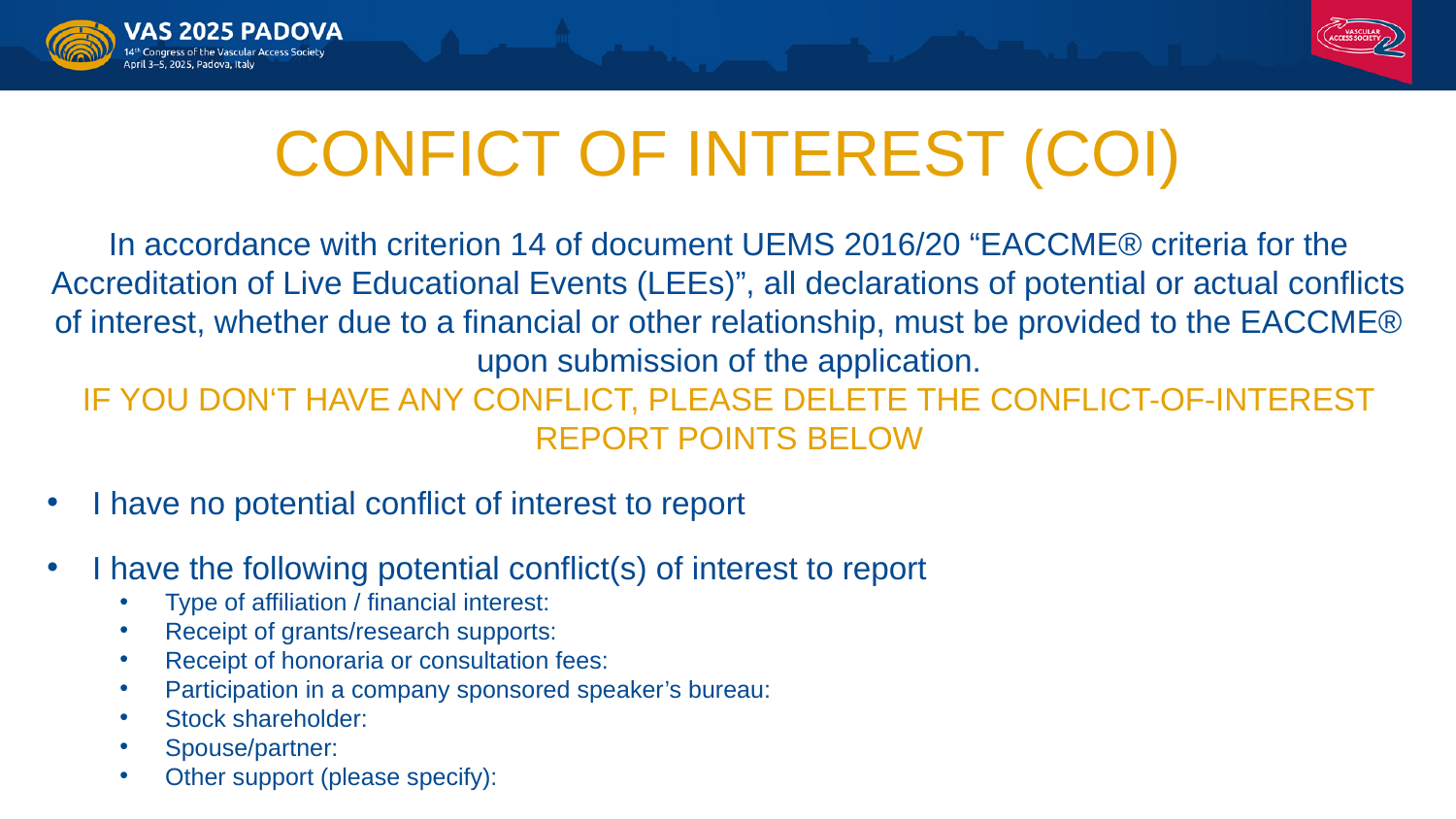

CONFICT OF INTEREST (COI)
In accordance with criterion 14 of document UEMS 2016/20 “EACCME® criteria for the Accreditation of Live Educational Events (LEEs)”, all declarations of potential or actual conflicts of interest, whether due to a financial or other relationship, must be provided to the EACCME® upon submission of the application.
IF YOU DON‘T HAVE ANY CONFLICT, PLEASE DELETE THE CONFLICT-OF-INTEREST REPORT POINTS BELOW

I have no potential conflict of interest to report

I have the following potential conflict(s) of interest to report
Type of affiliation / financial interest:
Receipt of grants/research supports:
Receipt of honoraria or consultation fees:
Participation in a company sponsored speaker’s bureau:
Stock shareholder:
Spouse/partner:
Other support (please specify):